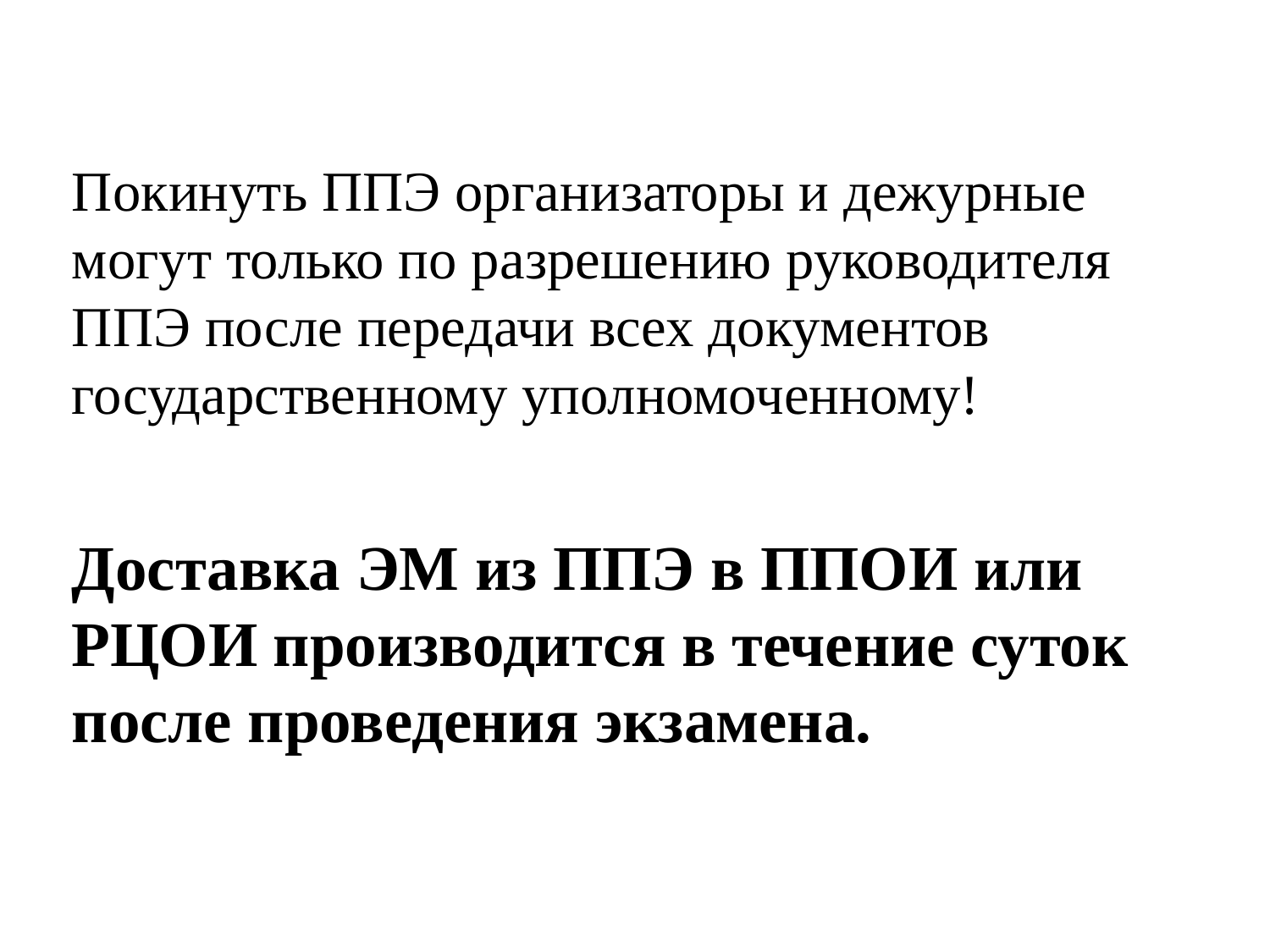

Покинуть ППЭ организаторы и дежурные могут только по разрешению руководителя ППЭ после передачи всех документов государственному уполномоченному!

Доставка ЭМ из ППЭ в ППОИ или РЦОИ производится в течение суток после проведения экзамена.